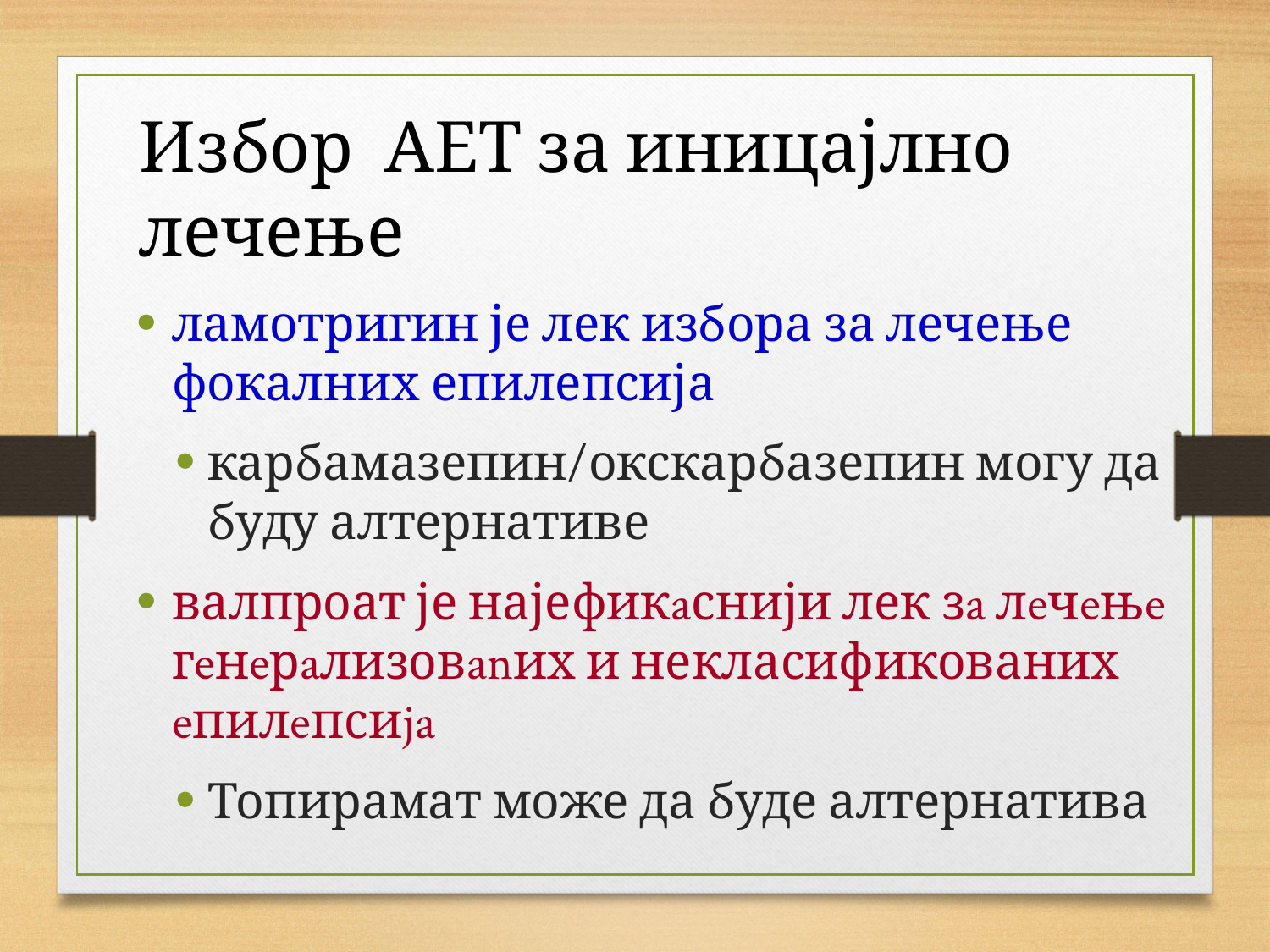

Избор  АЕТ за иницајлно лечење
ламотригин је лек избора за лечење фокалних епилепсија
карбамазепин/окскарбазепин могу да буду алтернативе
валпроат је најефикaснији лек зa лeчeњe гeнeрaлизовanих и некласификованих eпилeпсиja
Топирамат може да буде алтернатива